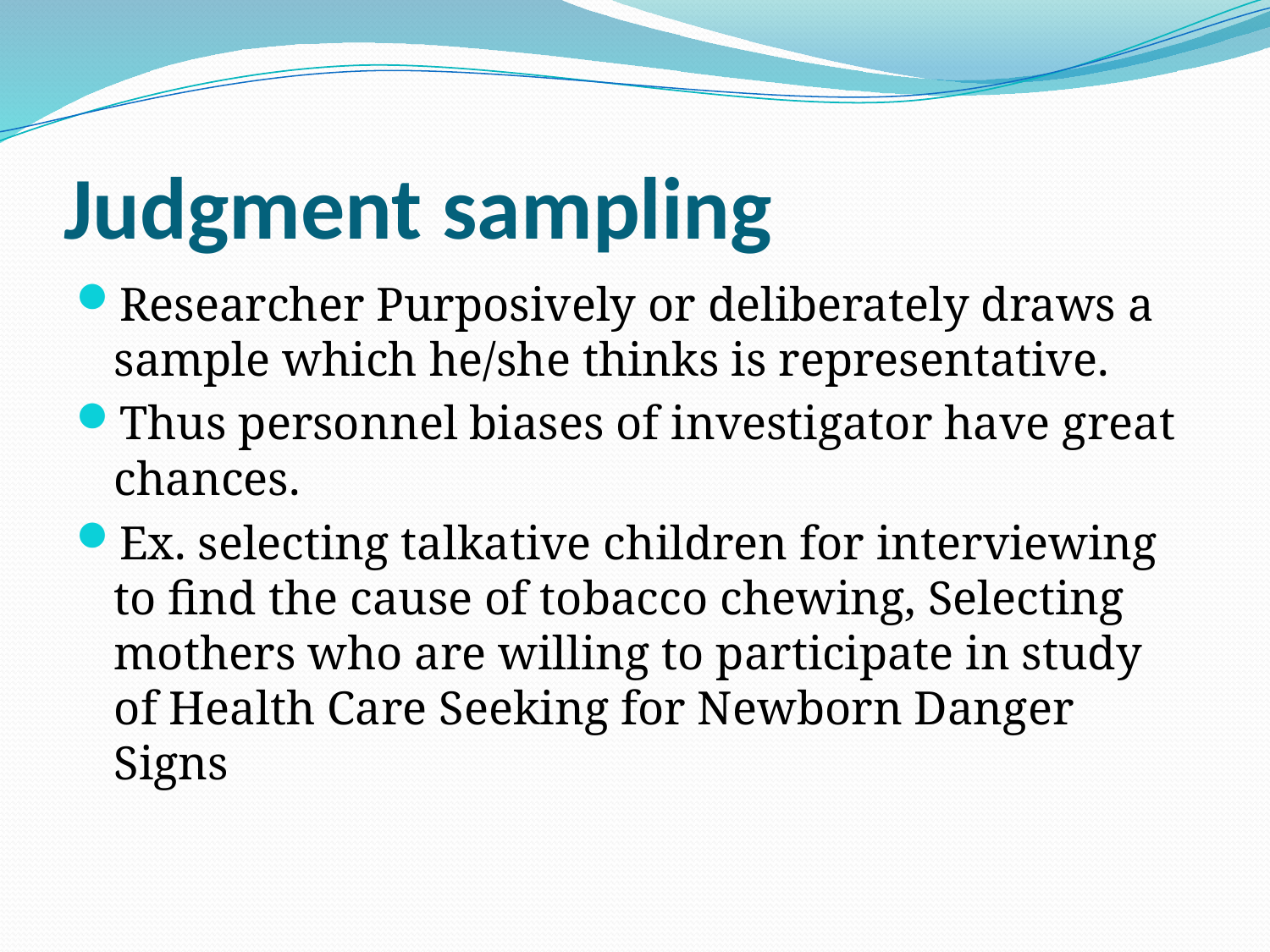

# Judgment sampling
Researcher Purposively or deliberately draws a sample which he/she thinks is representative.
Thus personnel biases of investigator have great chances.
Ex. selecting talkative children for interviewing to find the cause of tobacco chewing, Selecting mothers who are willing to participate in study of Health Care Seeking for Newborn Danger Signs